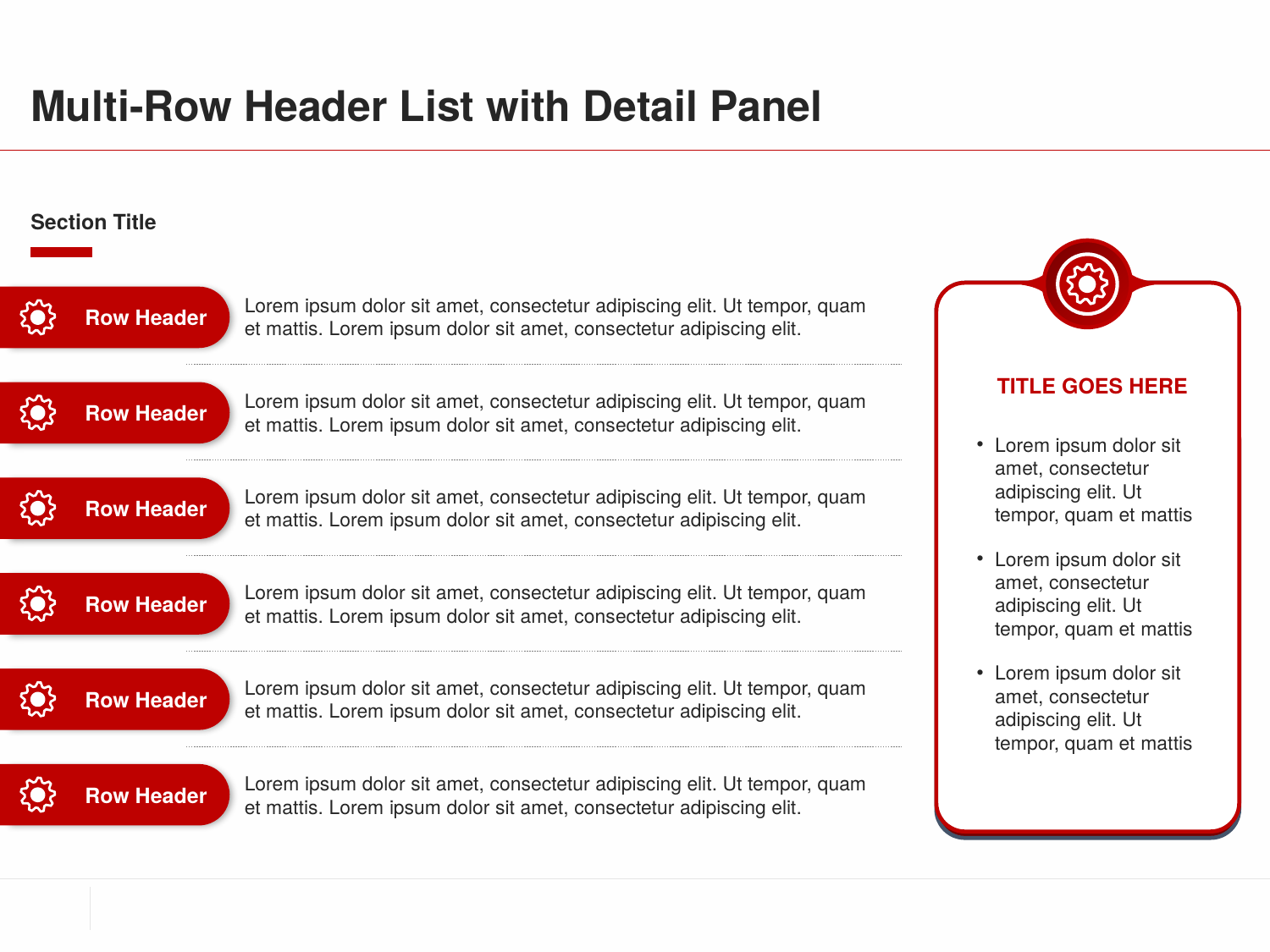

# Multi-Row Header List with Detail Panel
Section Title
Row Header

Lorem ipsum dolor sit amet, consectetur adipiscing elit. Ut tempor, quam et mattis. Lorem ipsum dolor sit amet, consectetur adipiscing elit.

Row Header
TITLE GOES HERE
Lorem ipsum dolor sit amet, consectetur adipiscing elit. Ut tempor, quam et mattis. Lorem ipsum dolor sit amet, consectetur adipiscing elit.

Row Header
Lorem ipsum dolor sit amet, consectetur adipiscing elit. Ut tempor, quam et mattis
Lorem ipsum dolor sit amet, consectetur adipiscing elit. Ut tempor, quam et mattis
Lorem ipsum dolor sit amet, consectetur adipiscing elit. Ut tempor, quam et mattis
Lorem ipsum dolor sit amet, consectetur adipiscing elit. Ut tempor, quam et mattis. Lorem ipsum dolor sit amet, consectetur adipiscing elit.

Row Header
Lorem ipsum dolor sit amet, consectetur adipiscing elit. Ut tempor, quam et mattis. Lorem ipsum dolor sit amet, consectetur adipiscing elit.

Row Header
Lorem ipsum dolor sit amet, consectetur adipiscing elit. Ut tempor, quam et mattis. Lorem ipsum dolor sit amet, consectetur adipiscing elit.

Row Header
Lorem ipsum dolor sit amet, consectetur adipiscing elit. Ut tempor, quam et mattis. Lorem ipsum dolor sit amet, consectetur adipiscing elit.